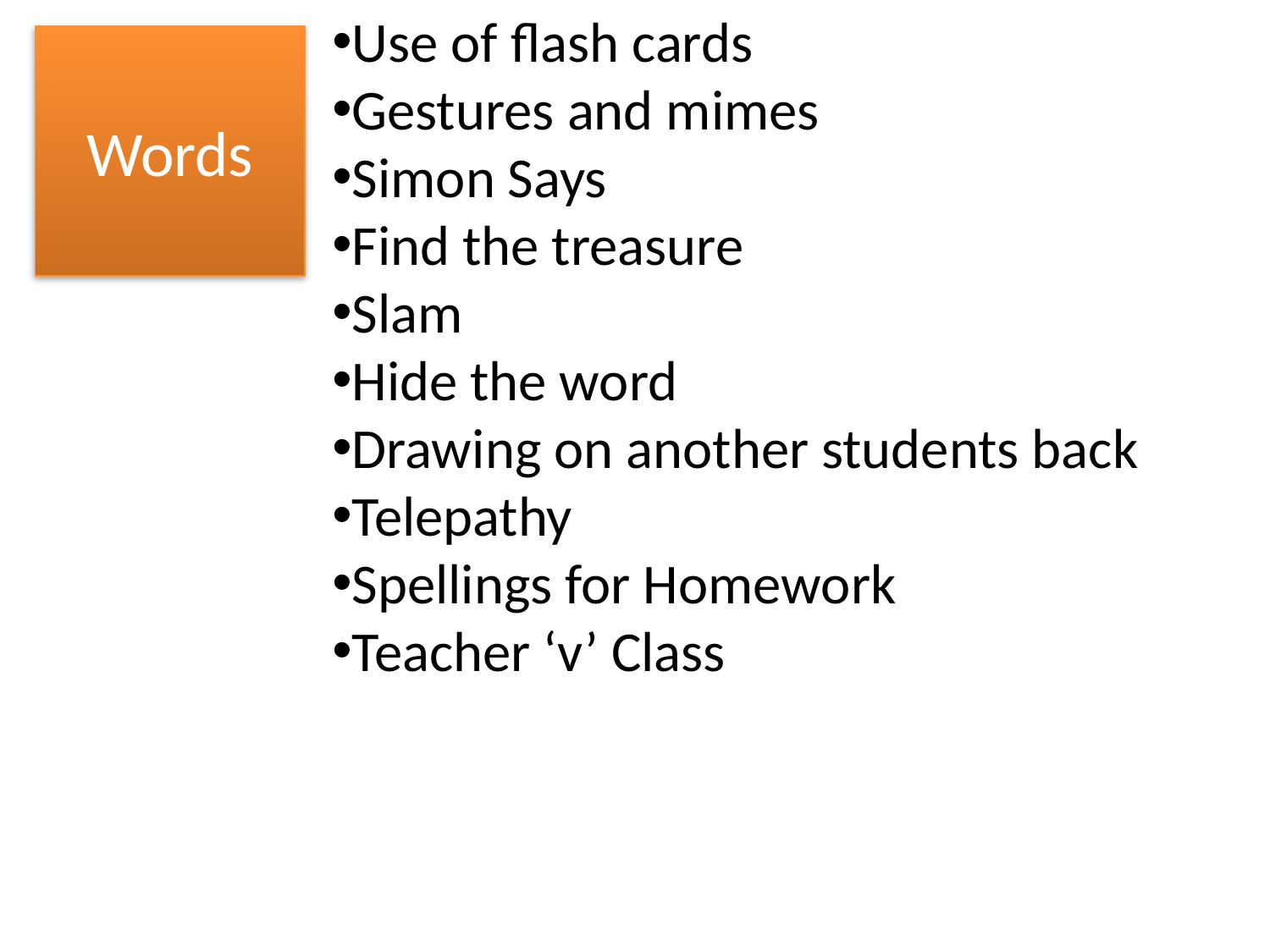

Use of flash cards
Gestures and mimes
Simon Says
Find the treasure
Slam
Hide the word
Drawing on another students back
Telepathy
Spellings for Homework
Teacher ‘v’ Class

Words